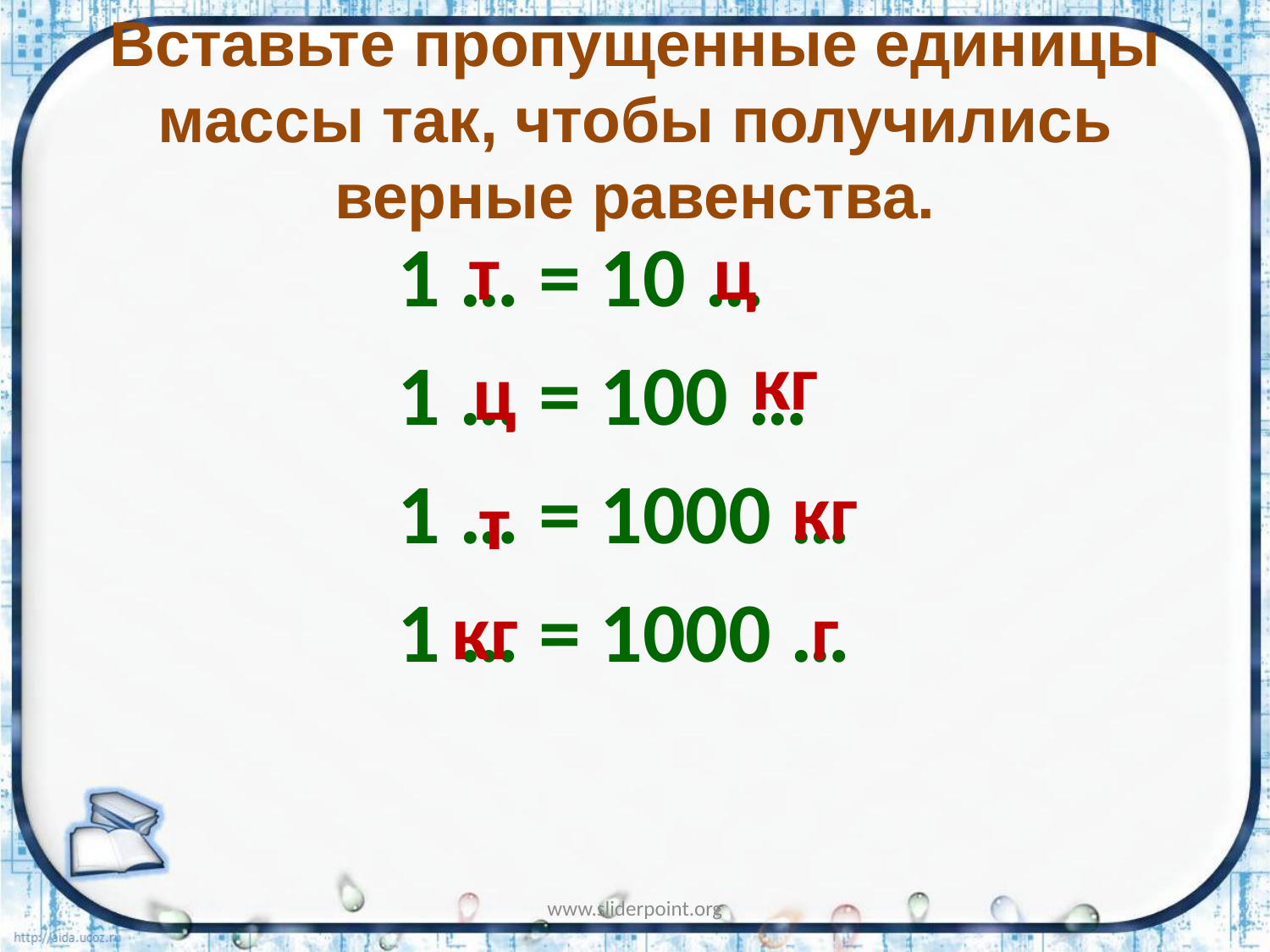

# Вставьте пропущенные единицы массы так, чтобы получились верные равенства.
1 … = 10 …
1 … = 100 …
1 … = 1000 …
1 … = 1000 …
т
ц
кг
ц
кг
т
кг
г
www.sliderpoint.org